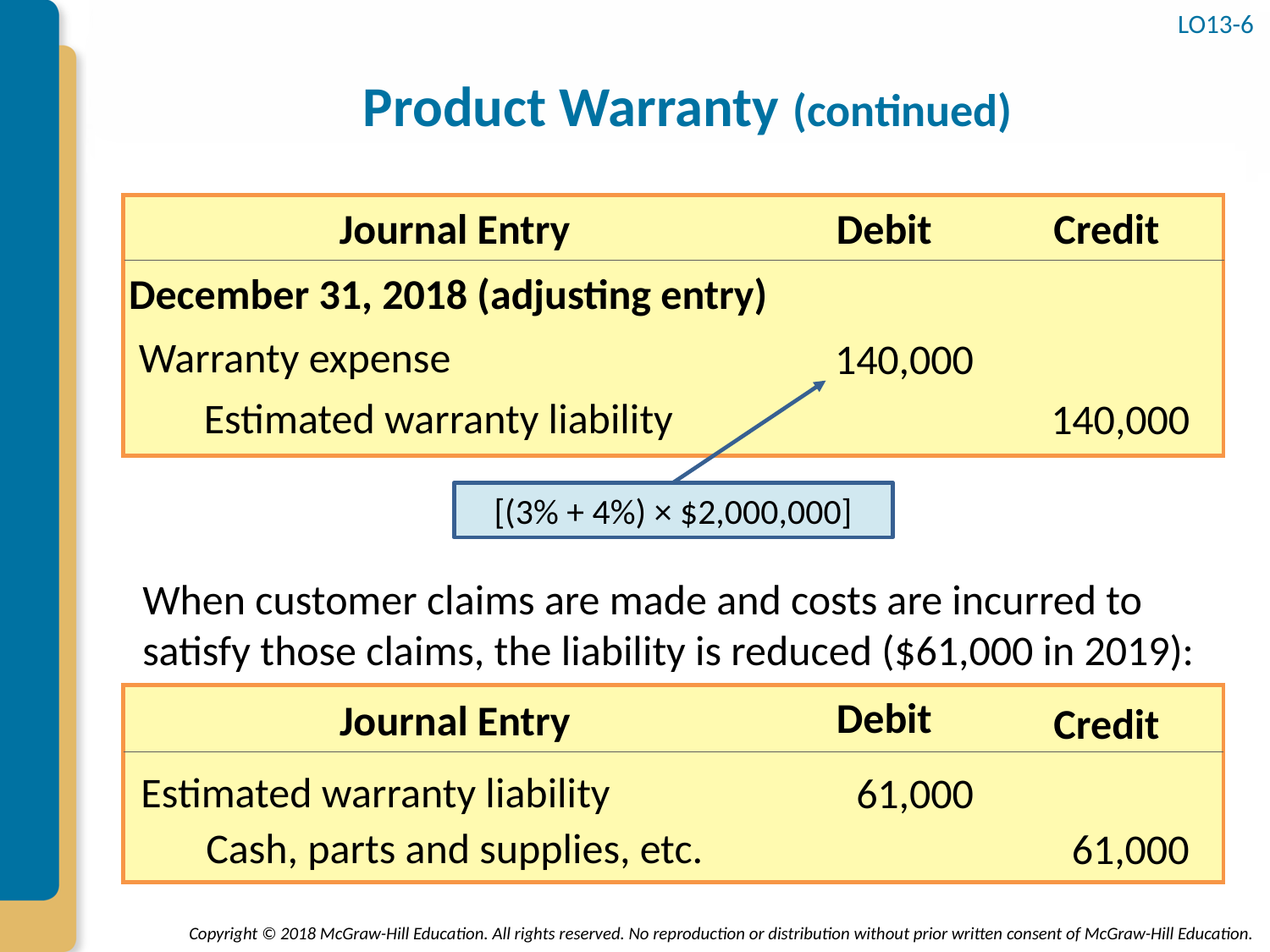

# Product Warranty (continued)
LO13-6
Journal Entry

Debit
Credit
December 31, 2018 (adjusting entry)
Warranty expense
140,000
Estimated warranty liability
140,000
[(3% + 4%) × $2,000,000]
When customer claims are made and costs are incurred to satisfy those claims, the liability is reduced ($61,000 in 2019):

Debit
Journal Entry
Credit
Estimated warranty liability
61,000
Cash, parts and supplies, etc.
61,000